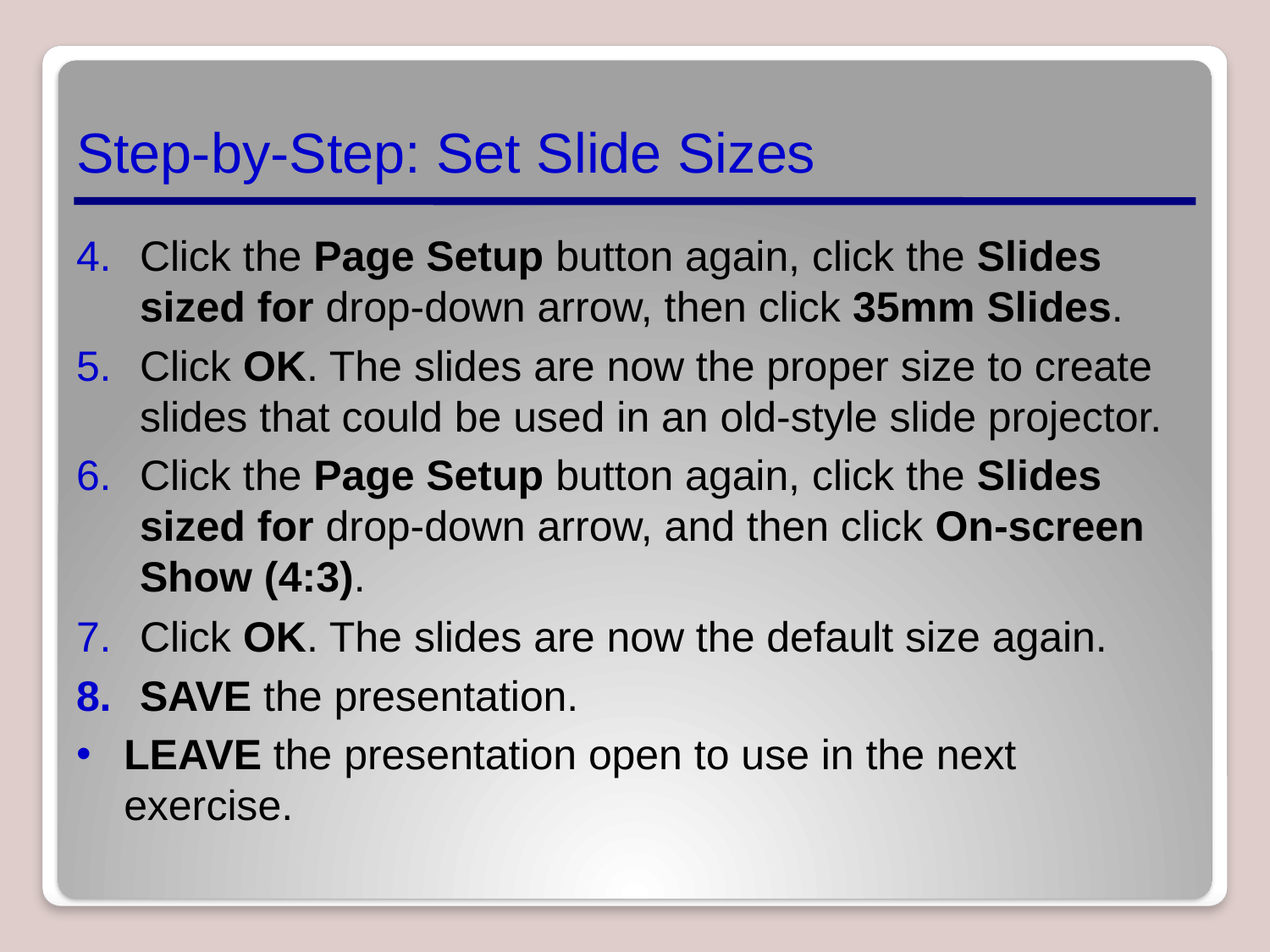

# Step-by-Step: Set Slide Sizes
Click the Page Setup button again, click the Slides sized for drop-down arrow, then click 35mm Slides.
Click OK. The slides are now the proper size to create slides that could be used in an old-style slide projector.
Click the Page Setup button again, click the Slides sized for drop-down arrow, and then click On-screen Show (4:3).
Click OK. The slides are now the default size again.
SAVE the presentation.
LEAVE the presentation open to use in the next exercise.